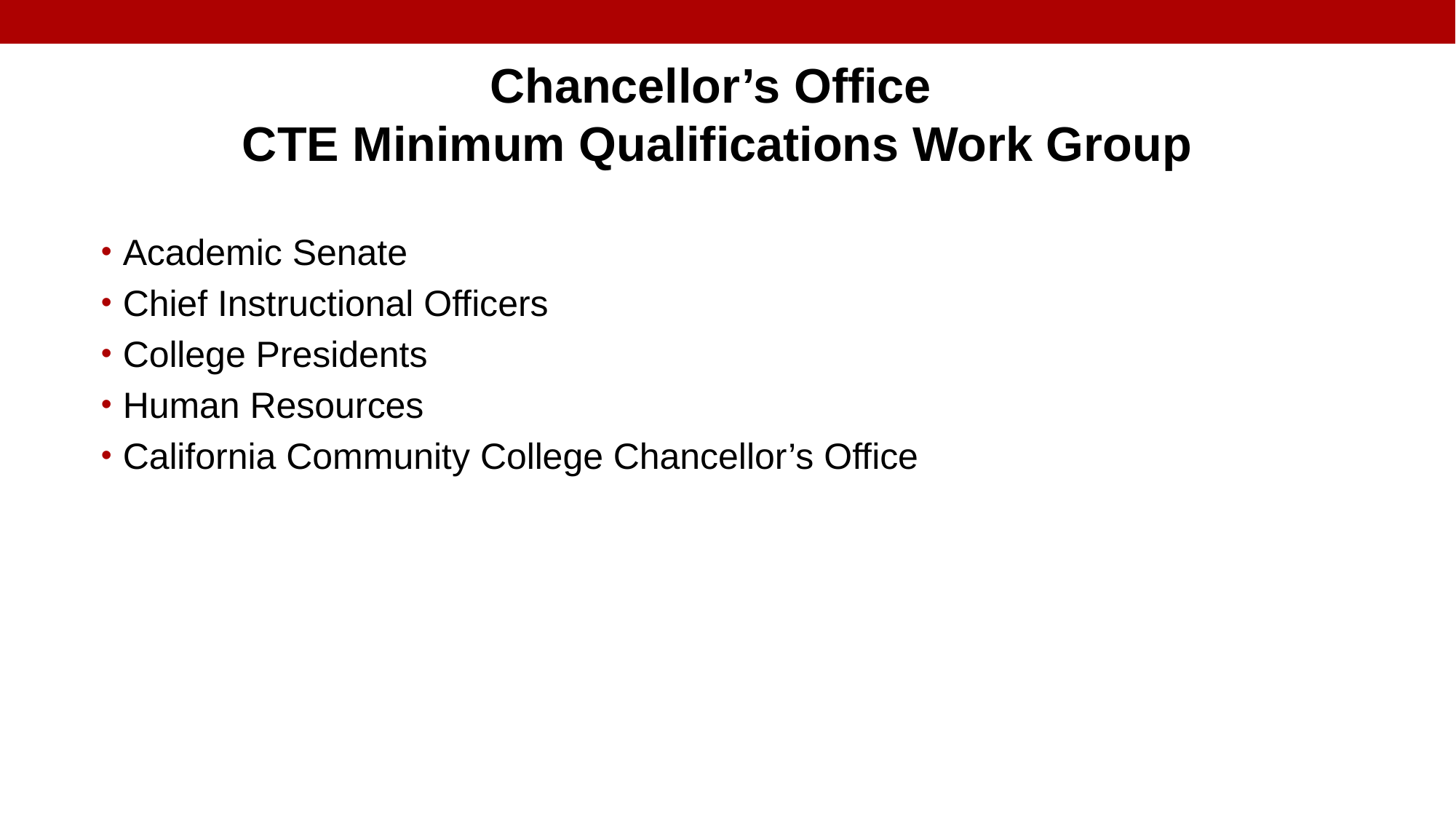

Chancellor’s Office
CTE Minimum Qualifications Work Group

Academic Senate
Chief Instructional Officers
College Presidents
Human Resources
California Community College Chancellor’s Office